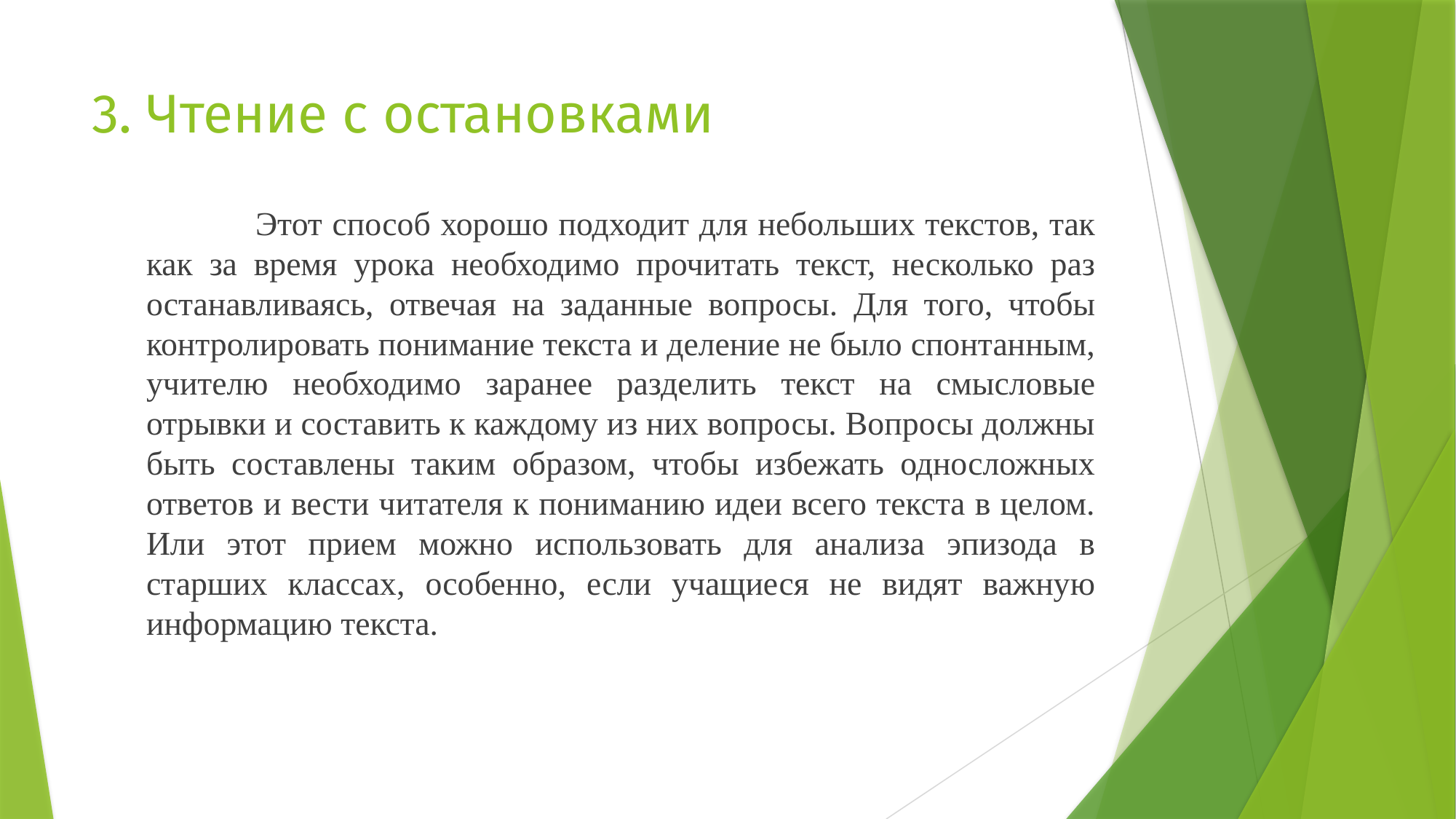

# 3. Чтение с остановками
	Этот способ хорошо подходит для небольших текстов, так как за время урока необходимо прочитать текст, несколько раз останавливаясь, отвечая на заданные вопросы. Для того, чтобы контролировать понимание текста и деление не было спонтанным, учителю необходимо заранее разделить текст на смысловые отрывки и составить к каждому из них вопросы. Вопросы должны быть составлены таким образом, чтобы избежать односложных ответов и вести читателя к пониманию идеи всего текста в целом. Или этот прием можно использовать для анализа эпизода в старших классах, особенно, если учащиеся не видят важную информацию текста.